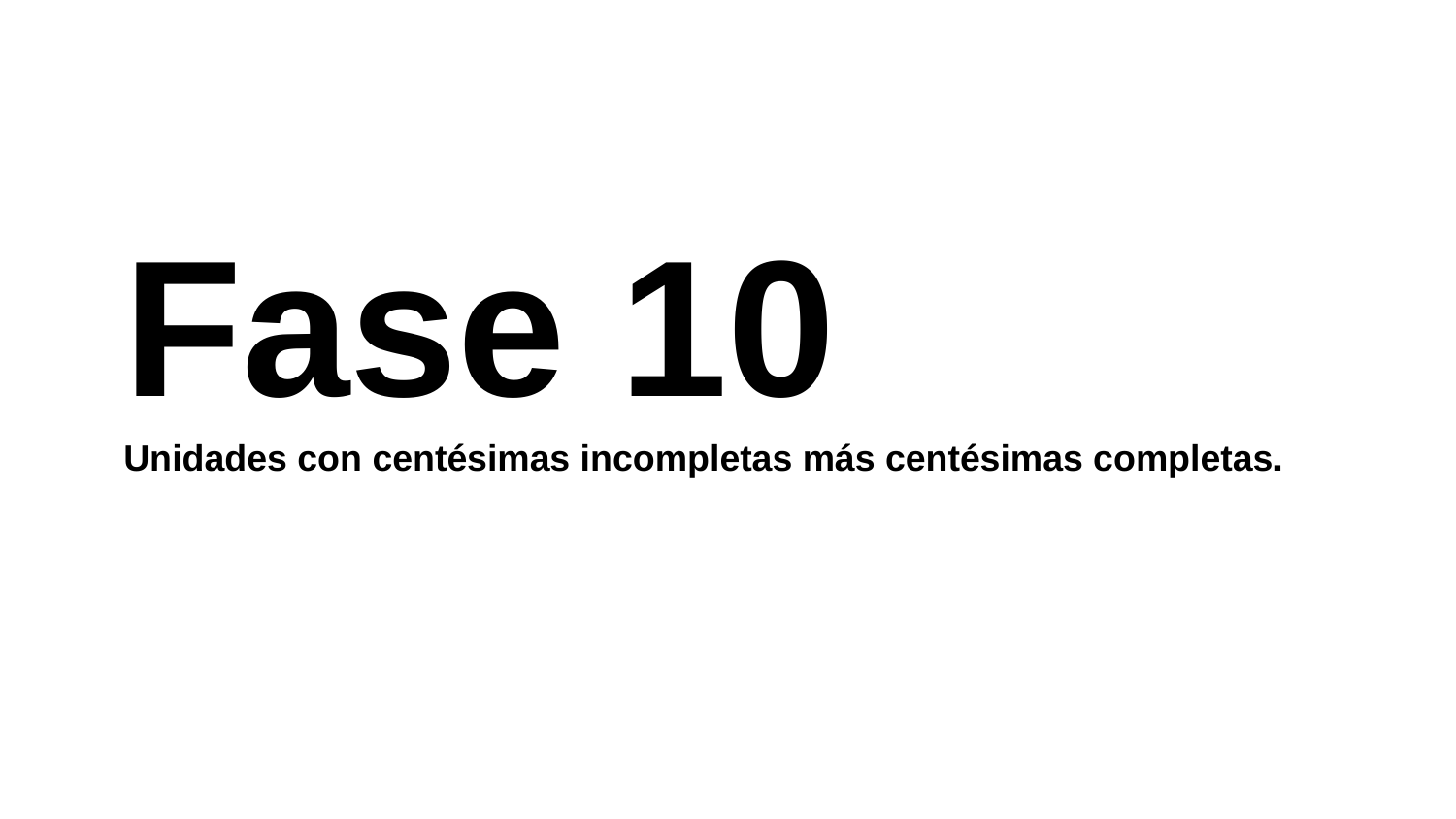

Fase 10
Unidades con centésimas incompletas más centésimas completas.